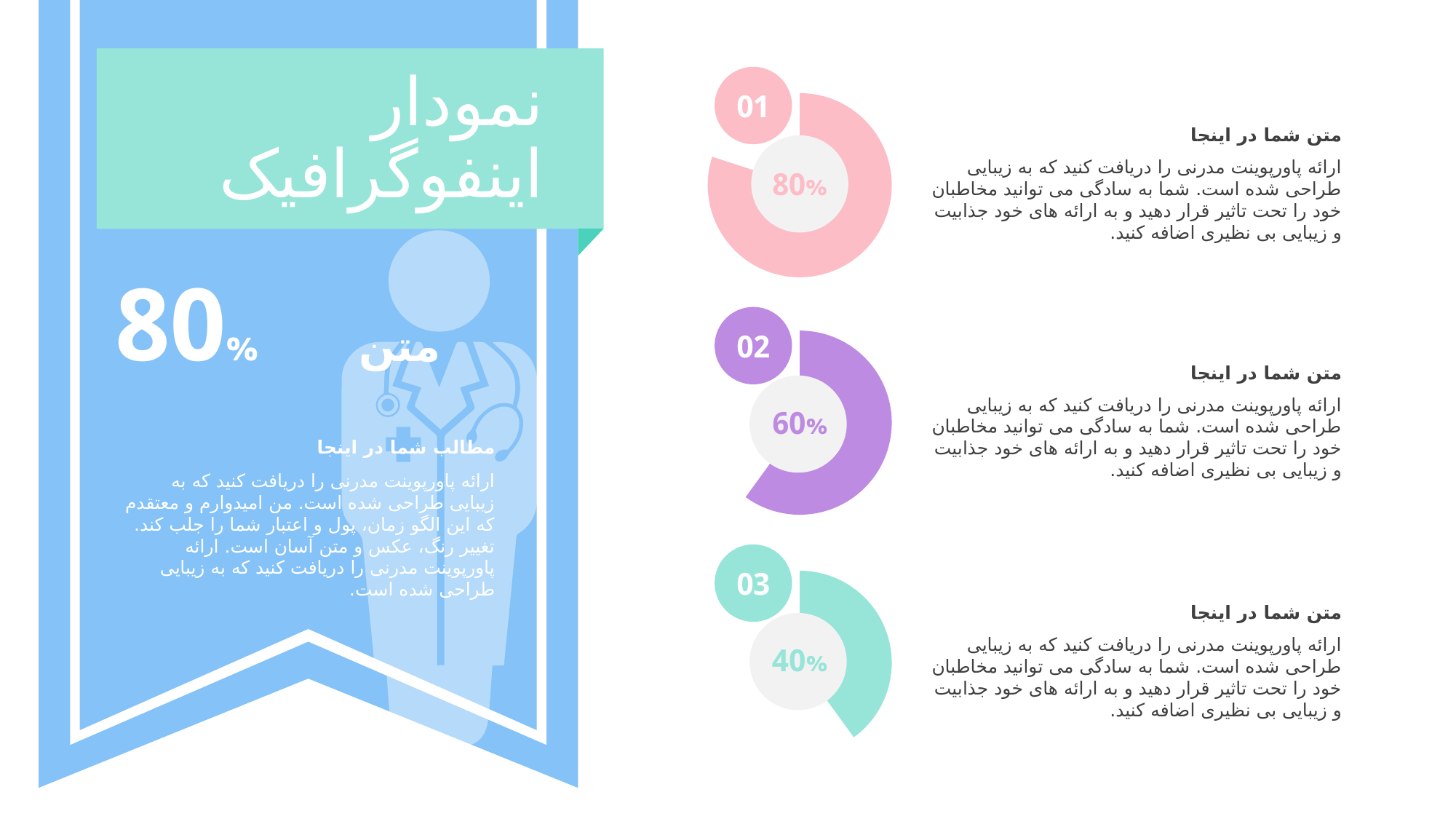

نمودار اینفوگرافیک

01

### Chart

| Category |  |
|---|---|
متن شما در اینجا
ارائه پاورپوینت مدرنی را دریافت کنید که به زیبایی طراحی شده است. شما به سادگی می توانید مخاطبان خود را تحت تاثیر قرار دهید و به ارائه های خود جذابیت و زیبایی بی نظیری اضافه کنید.

80%

80%

متن

### Chart

| Category |  |
|---|---|
02
متن شما در اینجا
ارائه پاورپوینت مدرنی را دریافت کنید که به زیبایی طراحی شده است. شما به سادگی می توانید مخاطبان خود را تحت تاثیر قرار دهید و به ارائه های خود جذابیت و زیبایی بی نظیری اضافه کنید.

60%
مطالب شما در اینجا
ارائه پاورپوینت مدرنی را دریافت کنید که به زیبایی طراحی شده است. من امیدوارم و معتقدم که این الگو زمان، پول و اعتبار شما را جلب کند. تغییر رنگ، عکس و متن آسان است. ارائه پاورپوینت مدرنی را دریافت کنید که به زیبایی طراحی شده است.

03

### Chart

| Category |  |
|---|---|
متن شما در اینجا
ارائه پاورپوینت مدرنی را دریافت کنید که به زیبایی طراحی شده است. شما به سادگی می توانید مخاطبان خود را تحت تاثیر قرار دهید و به ارائه های خود جذابیت و زیبایی بی نظیری اضافه کنید.

40%